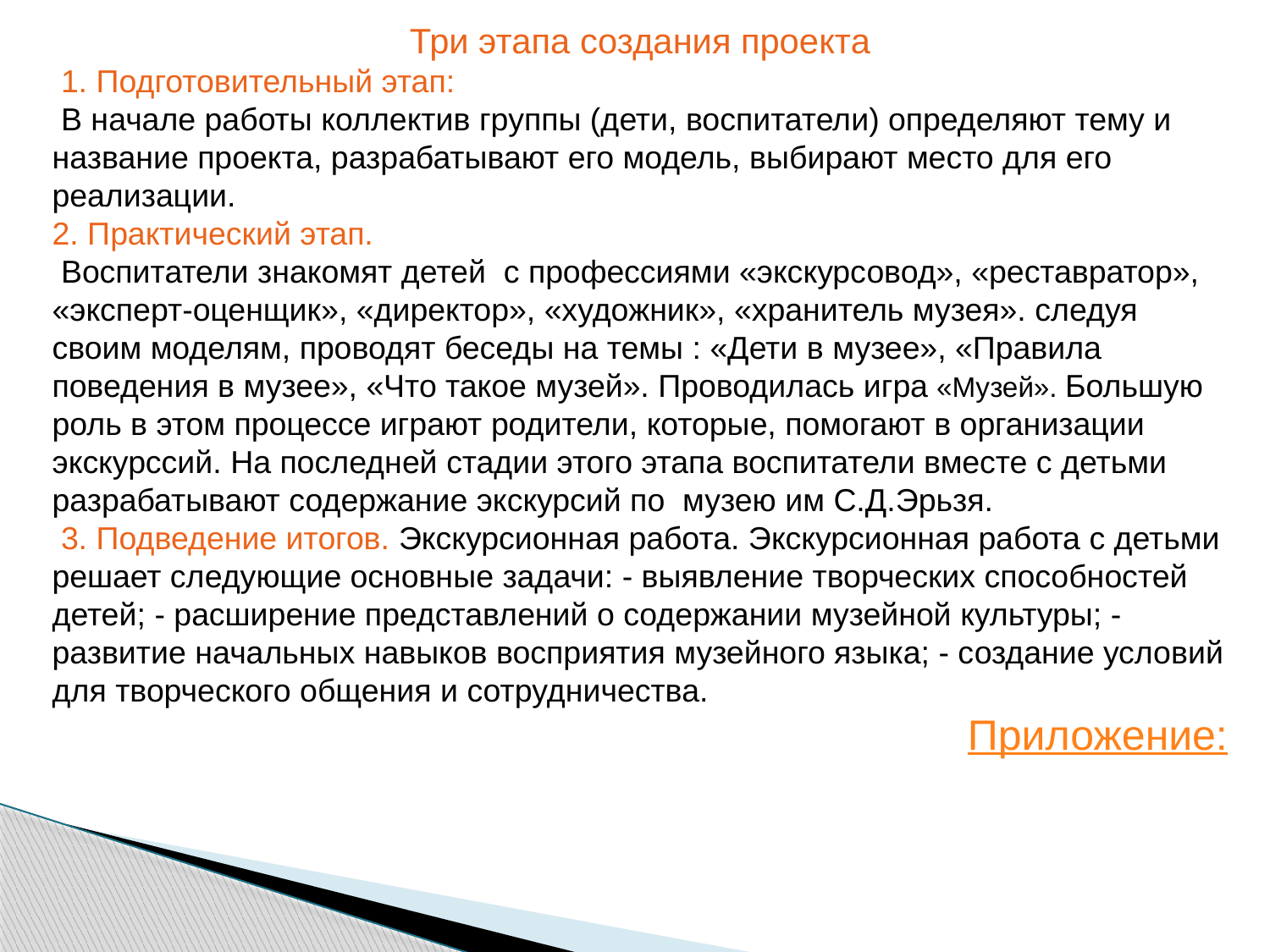

Три этапа создания проекта
 1. Подготовительный этап:
 В начале работы коллектив группы (дети, воспитатели) определяют тему и название проекта, разрабатывают его модель, выбирают место для его реализации.
2. Практический этап.
 Воспитатели знакомят детей  с профессиями «экскурсовод», «реставратор», «эксперт-оценщик», «директор», «художник», «хранитель музея». следуя своим моделям, проводят беседы на темы : «Дети в музее», «Правила поведения в музее», «Что такое музей». Проводилась игра «Музей». Большую роль в этом процессе играют родители, которые, помогают в организации экскурссий. На последней стадии этого этапа воспитатели вместе с детьми разрабатывают содержание экскурсий по  музею им С.Д.Эрьзя.
 3. Подведение итогов. Экскурсионная работа. Экскурсионная работа с детьми решает следующие основные задачи: - выявление творческих способностей детей; - расширение представлений о содержании музейной культуры; - развитие начальных навыков восприятия музейного языка; - создание условий для творческого общения и сотрудничества.
Приложение: